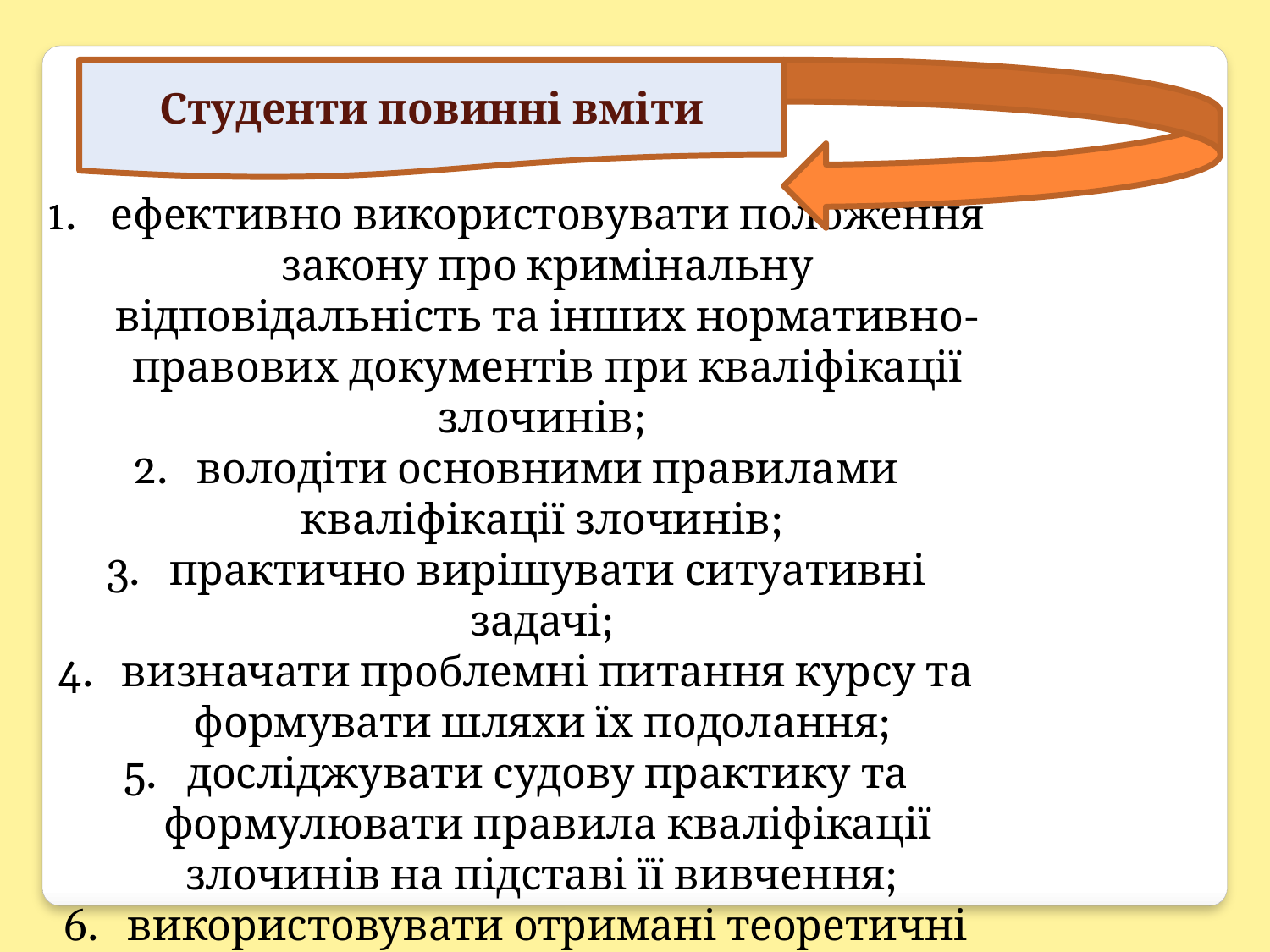

Студенти повинні вміти

ефективно використовувати положення закону про кримінальну відповідальність та інших нормативно-правових документів при кваліфікації злочинів;
володіти основними правилами кваліфікації злочинів;
практично вирішувати ситуативні задачі;
визначати проблемні питання курсу та формувати шляхи їх подолання;
досліджувати судову практику та формулювати правила кваліфікації злочинів на підставі її вивчення;
використовувати отримані теоретичні знання та практичні навички при кваліфікації злочинів